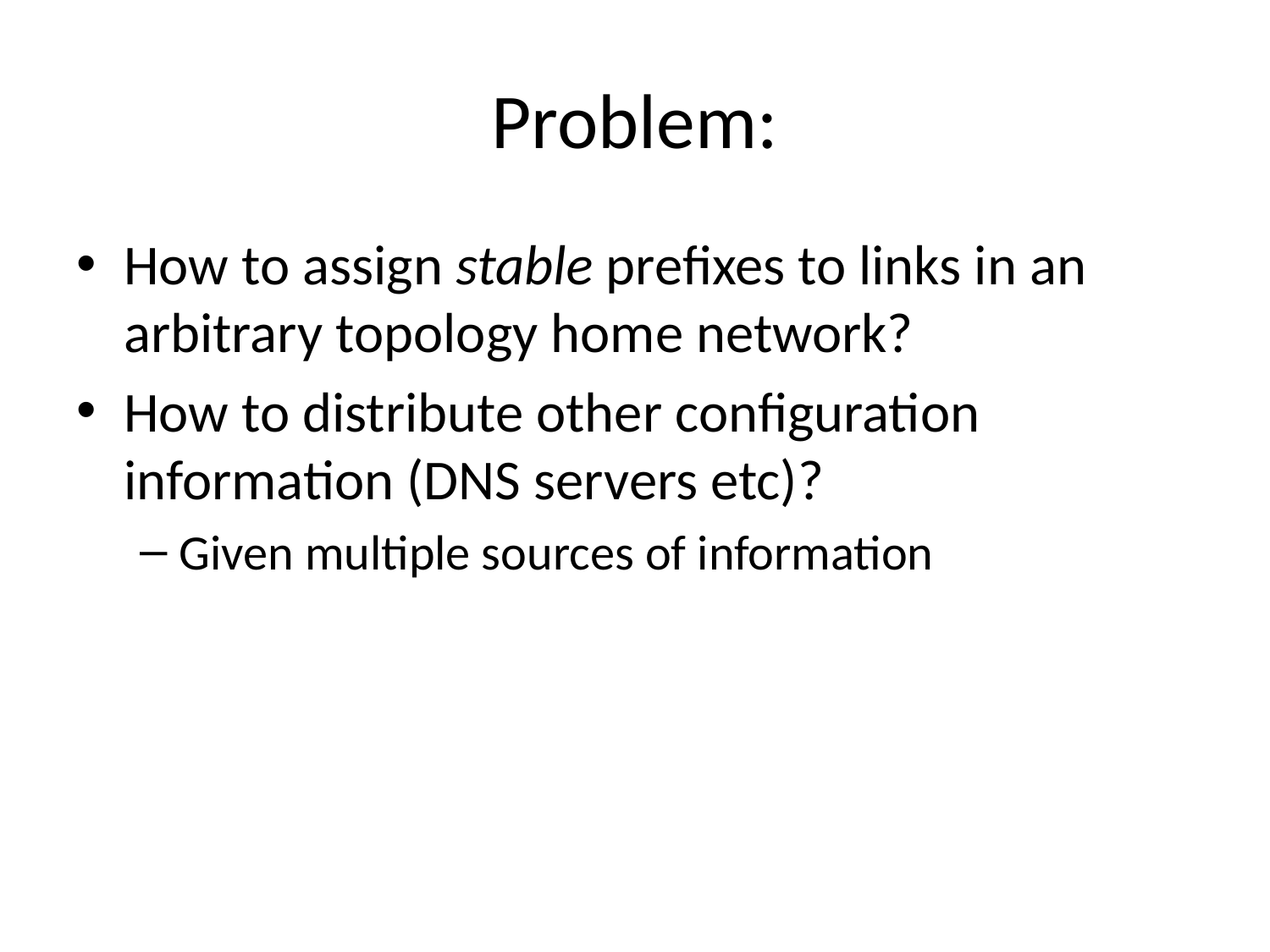

# Problem:
How to assign stable prefixes to links in an arbitrary topology home network?
How to distribute other configuration information (DNS servers etc)?
Given multiple sources of information